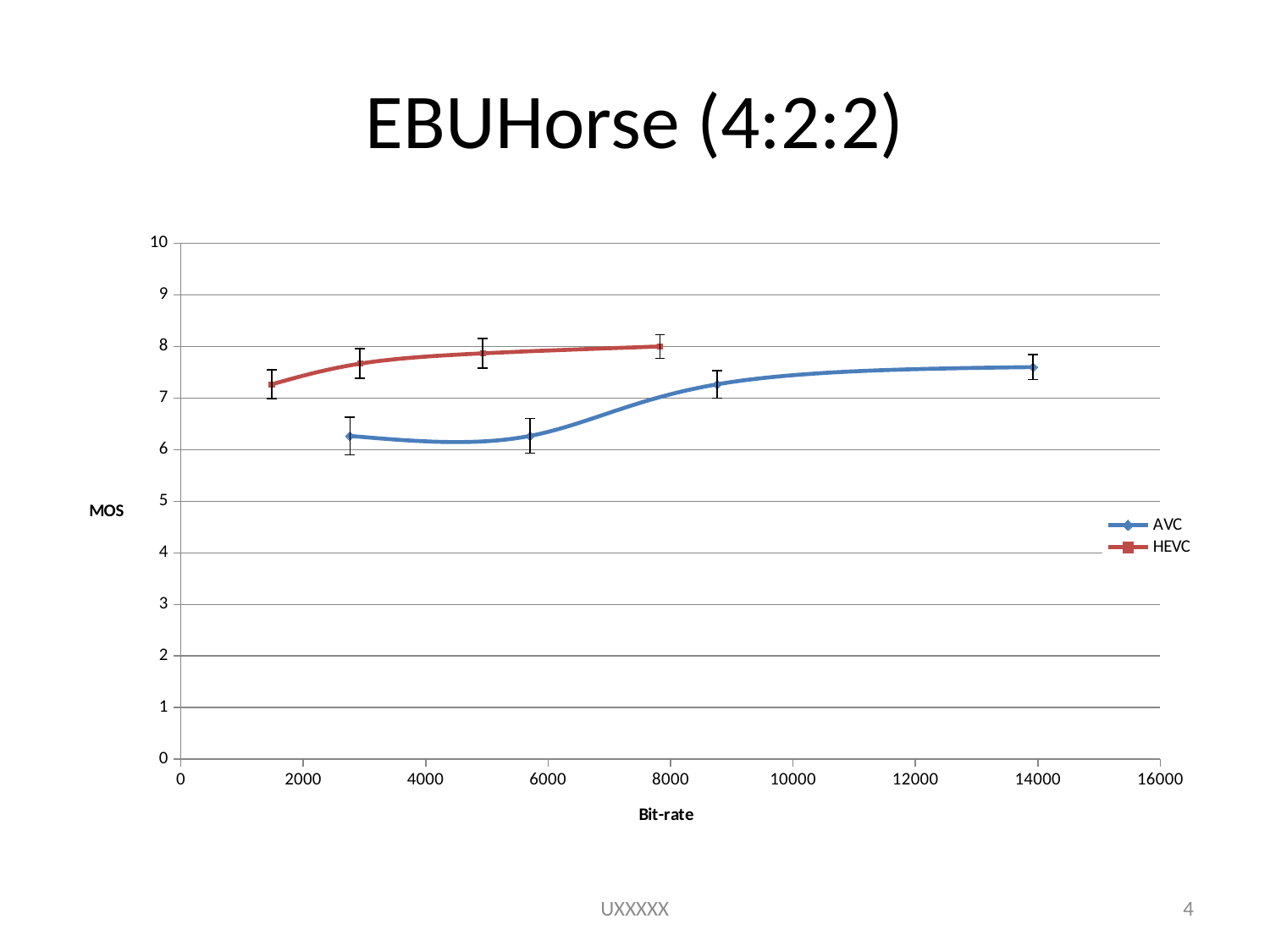

# EBUHorse (4:2:2)

### Chart

| Category | AVC |  |
|---|---|---|
UXXXXX
4